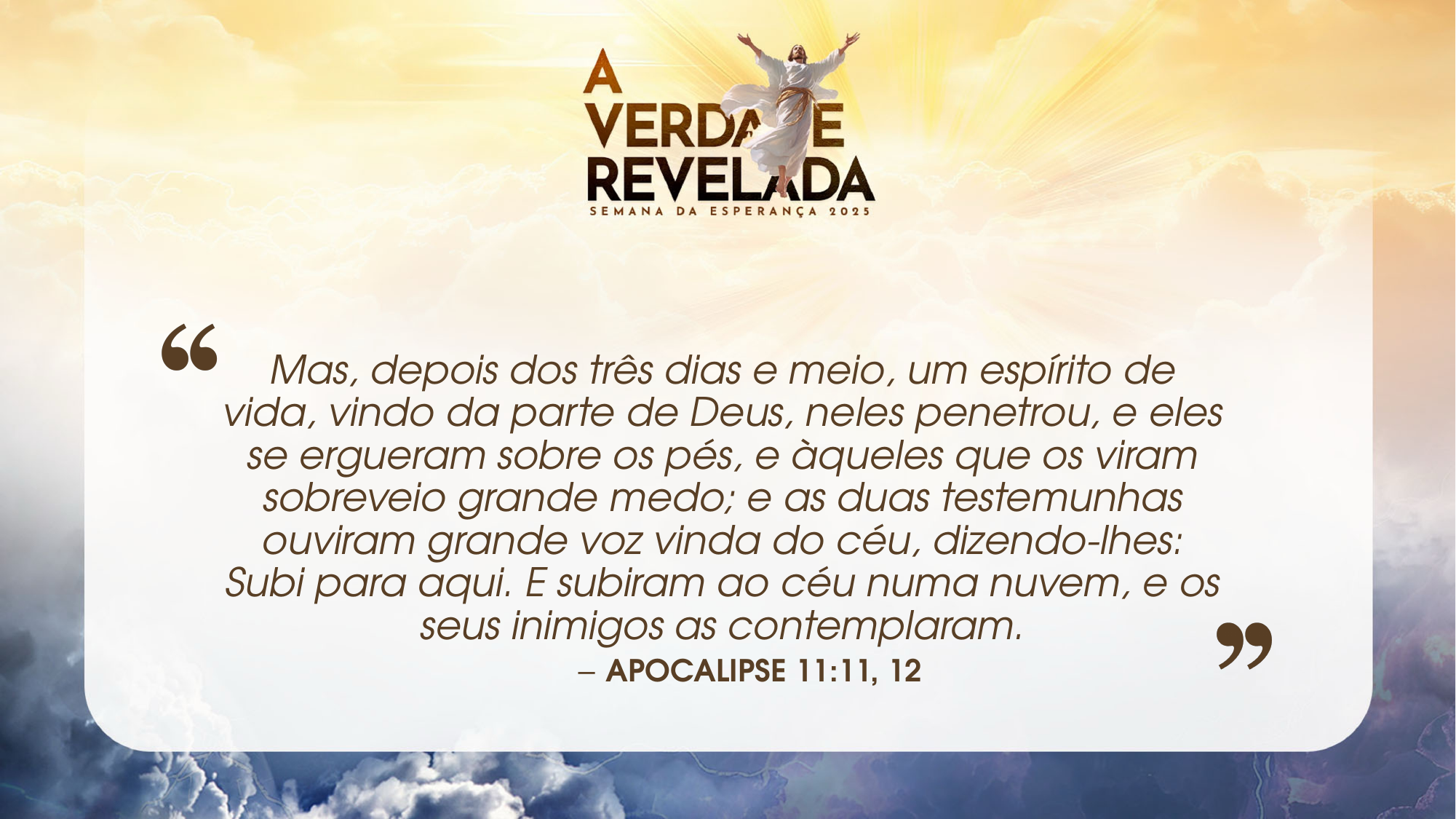

Mas, depois dos três dias e meio, um espírito de vida, vindo da parte de Deus, neles penetrou, e eles se ergueram sobre os pés, e àqueles que os viram sobreveio grande medo; e as duas testemunhas ouviram grande voz vinda do céu, dizendo-lhes: Subi para aqui. E subiram ao céu numa nuvem, e os seus inimigos as contemplaram.
APOCALIPSE 11:11, 12